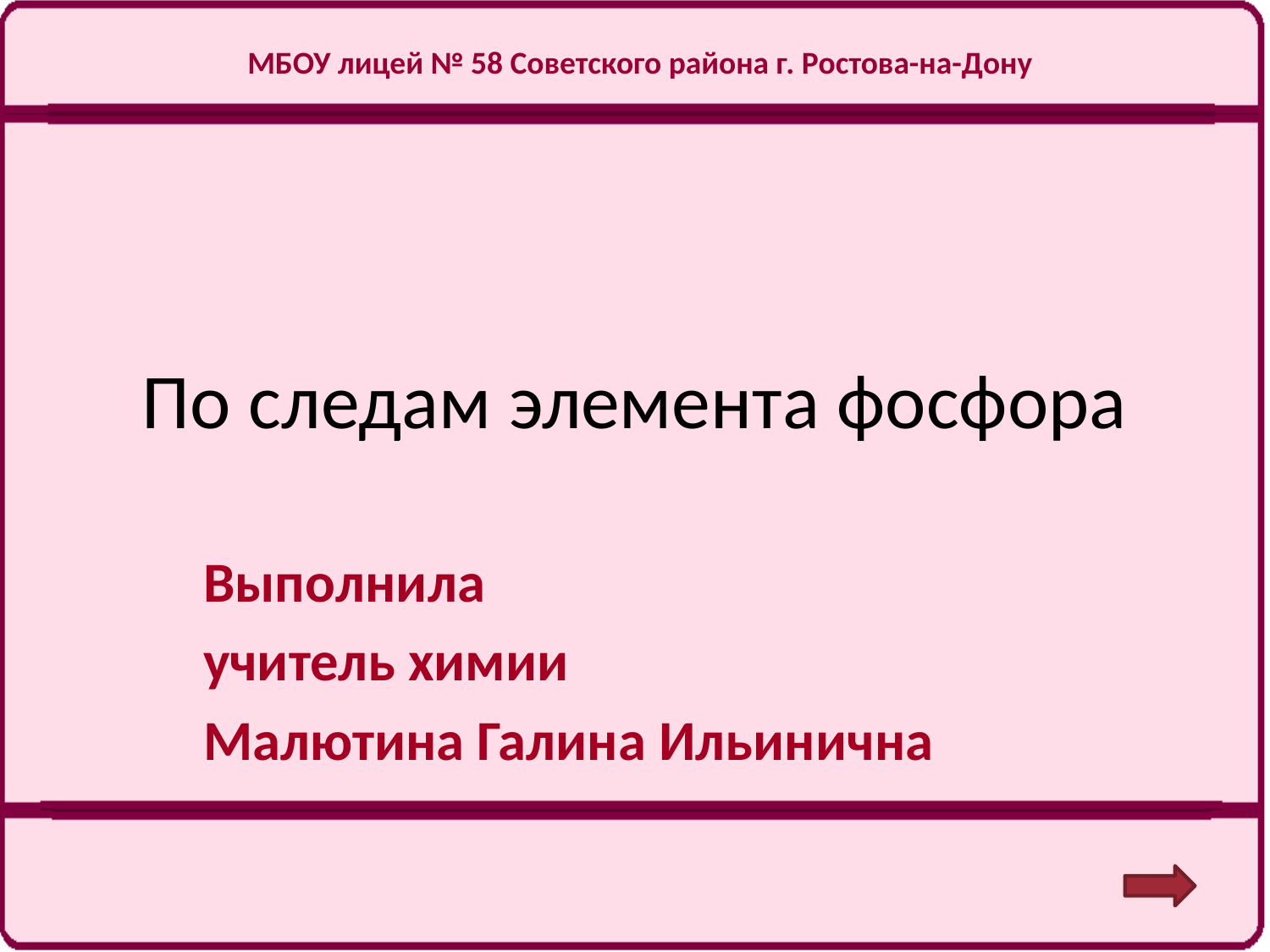

МБОУ лицей № 58 Советского района г. Ростова-на-Дону
# По следам элемента фосфора
Выполнила
учитель химии
Малютина Галина Ильинична